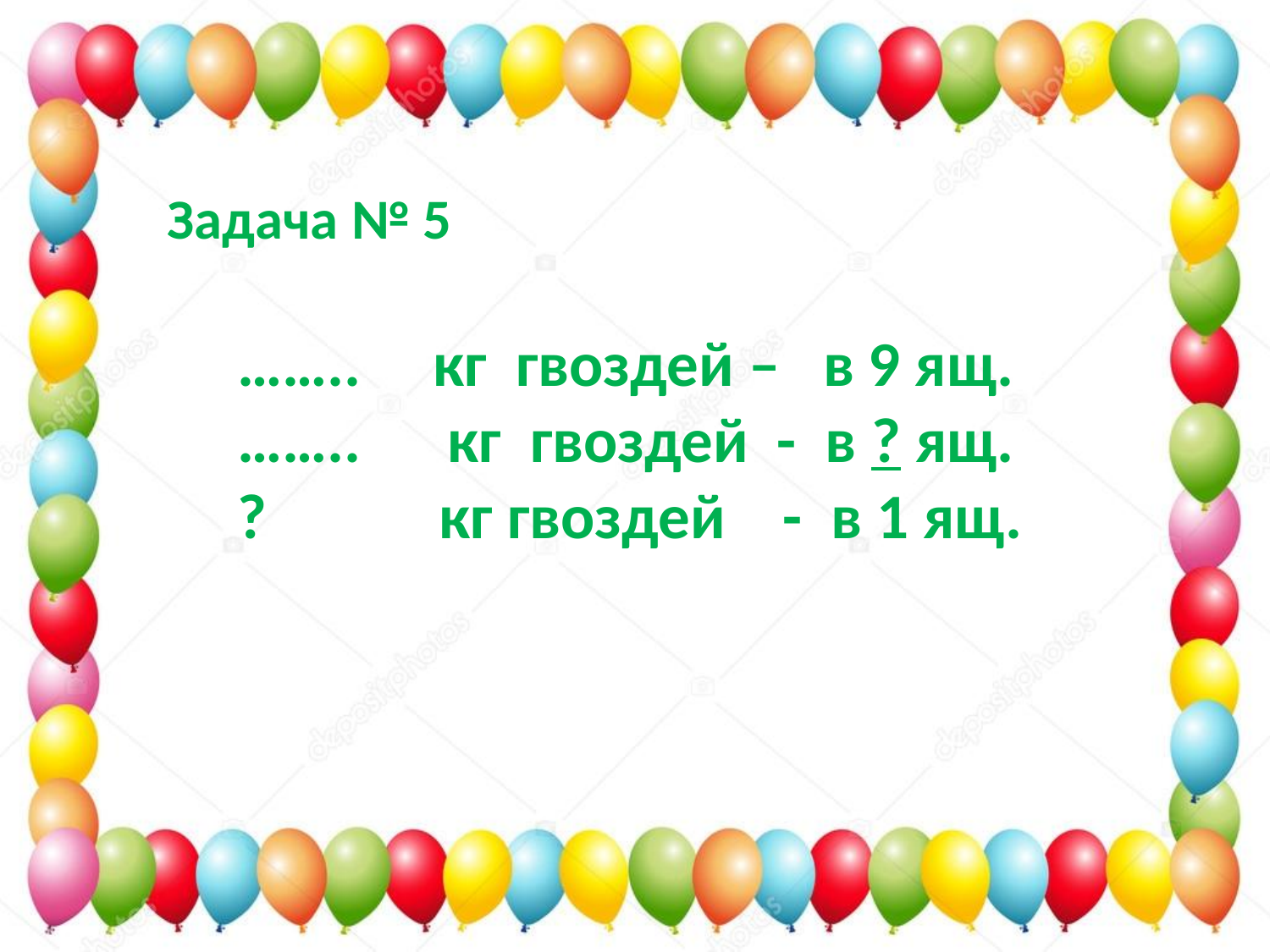

Задача № 5

……..     кг  гвоздей –   в 9 ящ.
……..      кг  гвоздей  -  в ? ящ.
?            кг гвоздей    -  в 1 ящ.